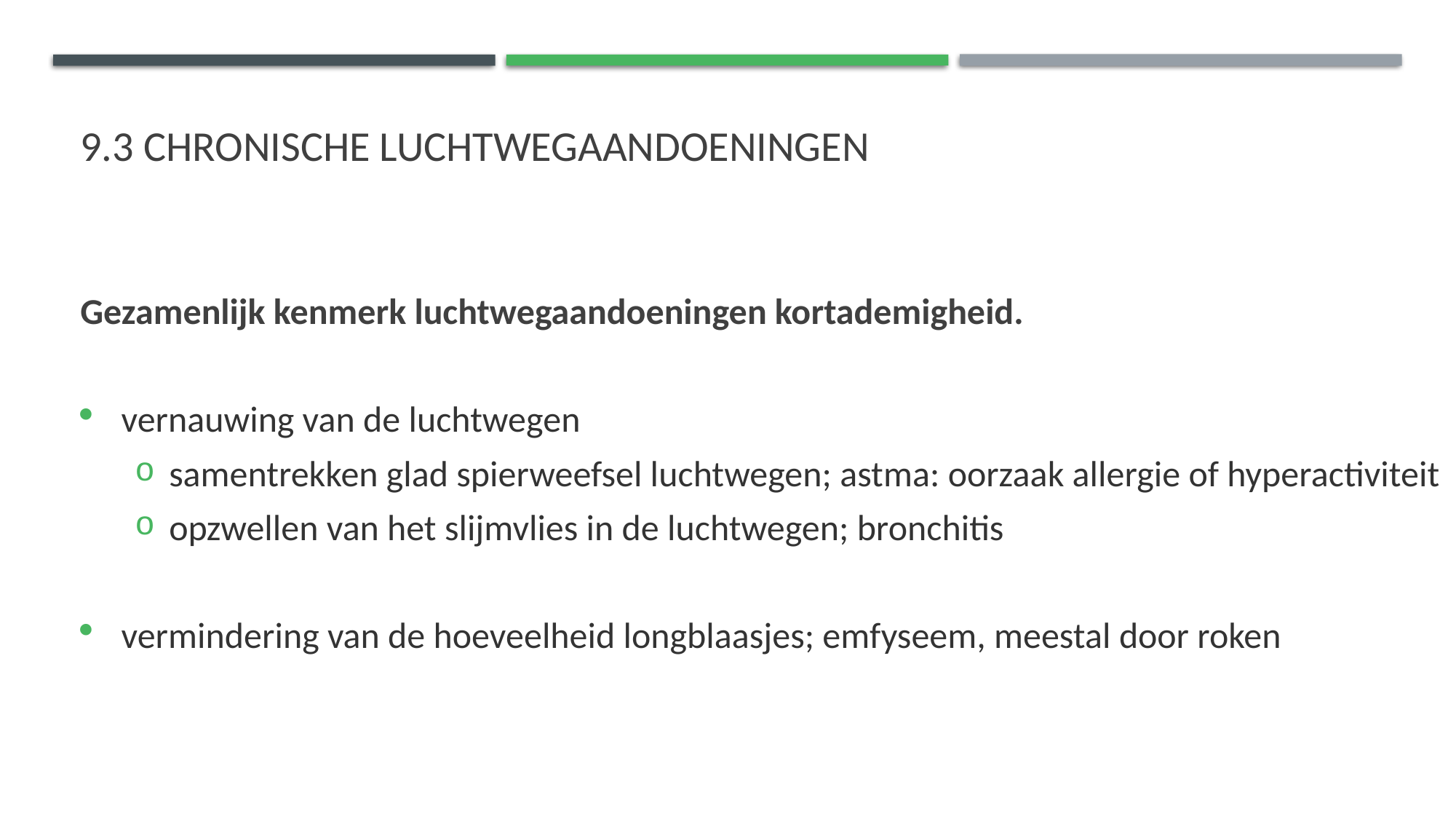

# 9.3 Chronische luchtwegaandoeningen

Gezamenlijk kenmerk luchtwegaandoeningen kortademigheid.

vernauwing van de luchtwegen
samentrekken glad spierweefsel luchtwegen; astma: oorzaak allergie of hyperactiviteit
opzwellen van het slijmvlies in de luchtwegen; bronchitis

vermindering van de hoeveelheid longblaasjes; emfyseem, meestal door roken